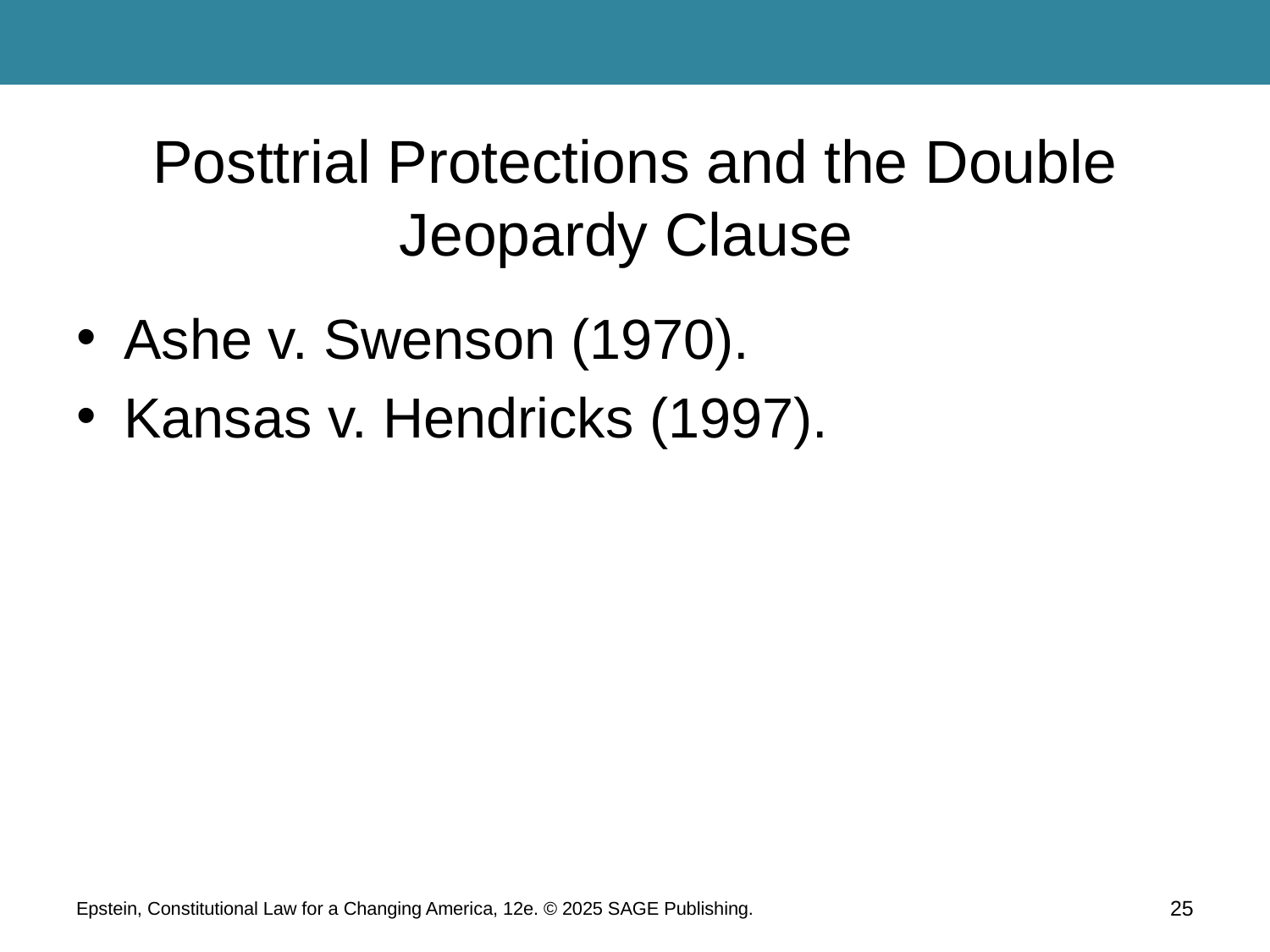

# Posttrial Protections and the Double Jeopardy Clause
Ashe v. Swenson (1970).
Kansas v. Hendricks (1997).
Epstein, Constitutional Law for a Changing America, 12e. © 2025 SAGE Publishing.
25